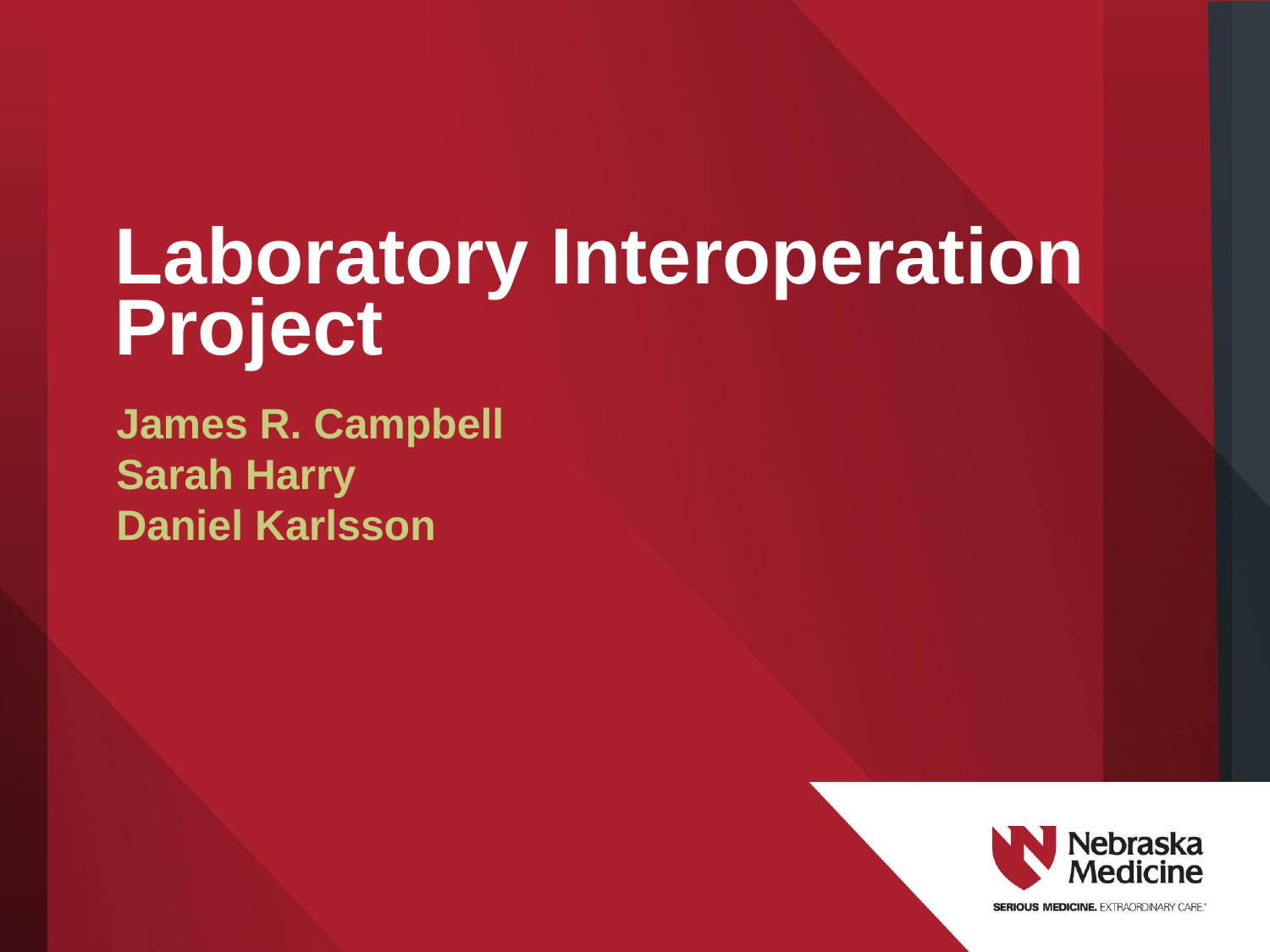

# Laboratory Interoperation Project
James R. Campbell
Sarah Harry
Daniel Karlsson